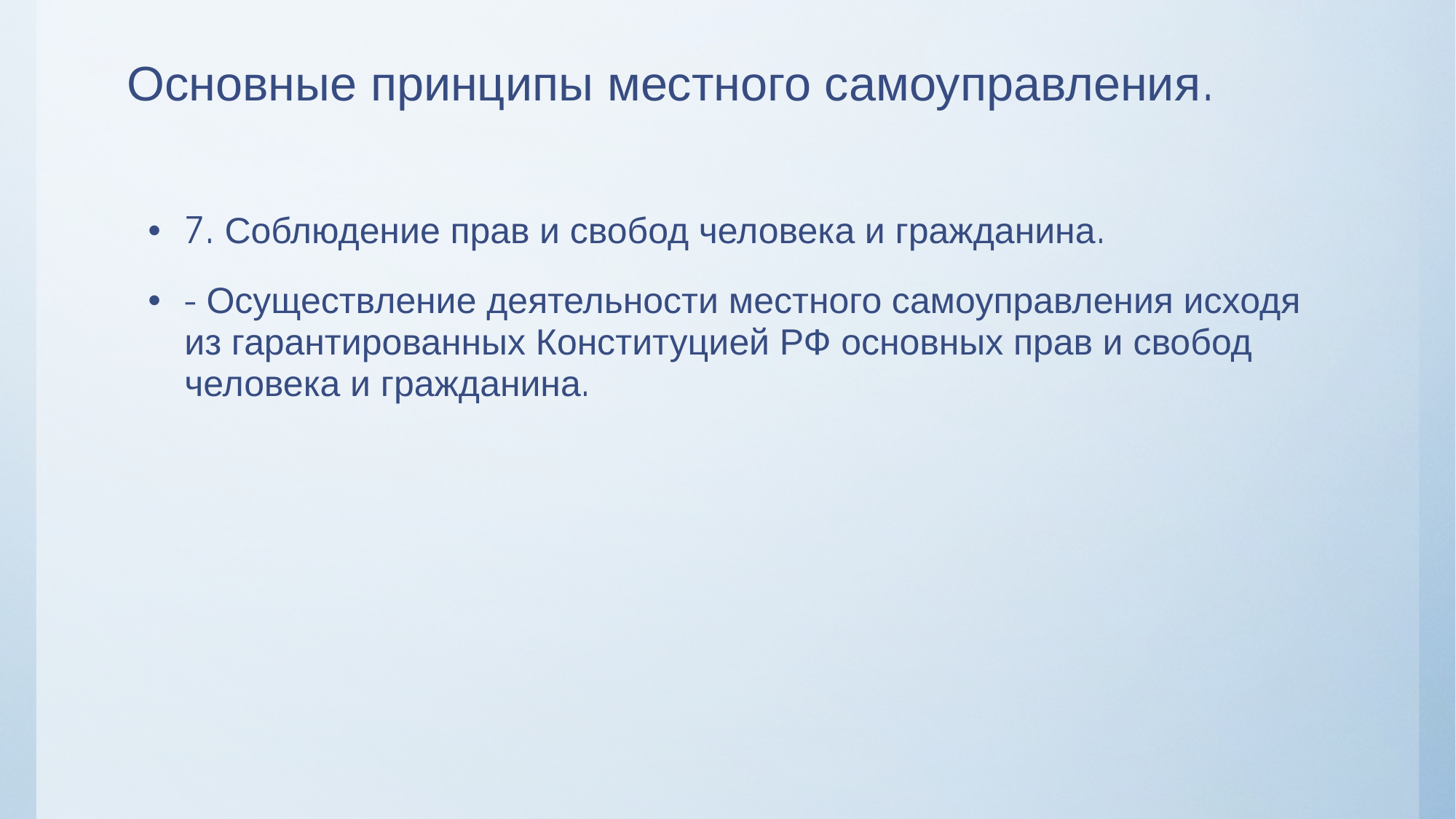

# Основные принципы местного самоуправления.
7. Соблюдение прав и свобод человека и гражданина.
- Осуществление деятельности местного самоуправления исходя из гарантированных Конституцией РФ основных прав и свобод человека и гражданина.